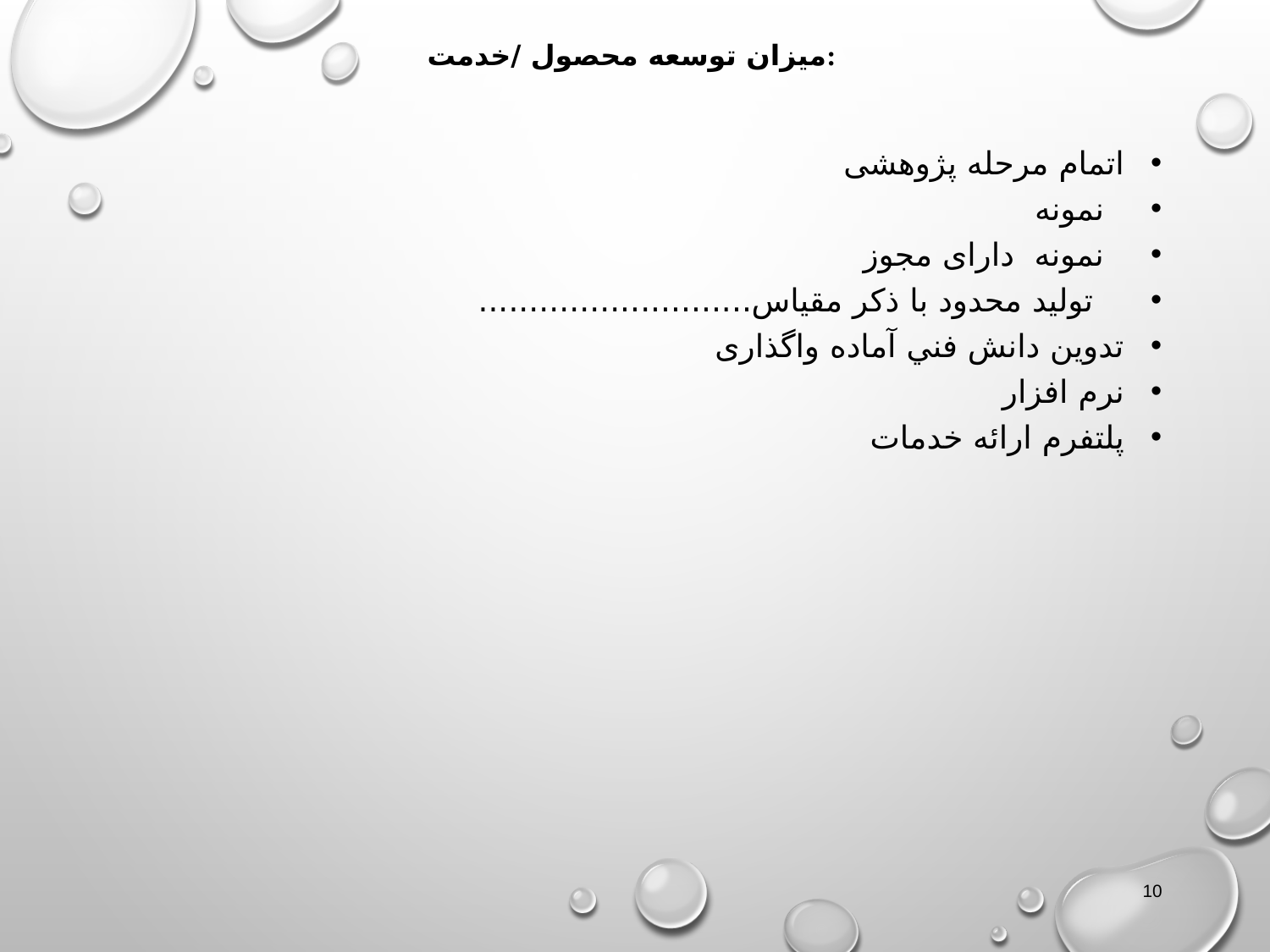

# میزان توسعه محصول /خدمت:
اتمام مرحله پژوهشی
  نمونه
  نمونه  دارای مجوز
   تولید محدود با ذکر مقیاس...........................
تدوین دانش فني آماده واگذاری
نرم افزار
پلتفرم ارائه خدمات

10